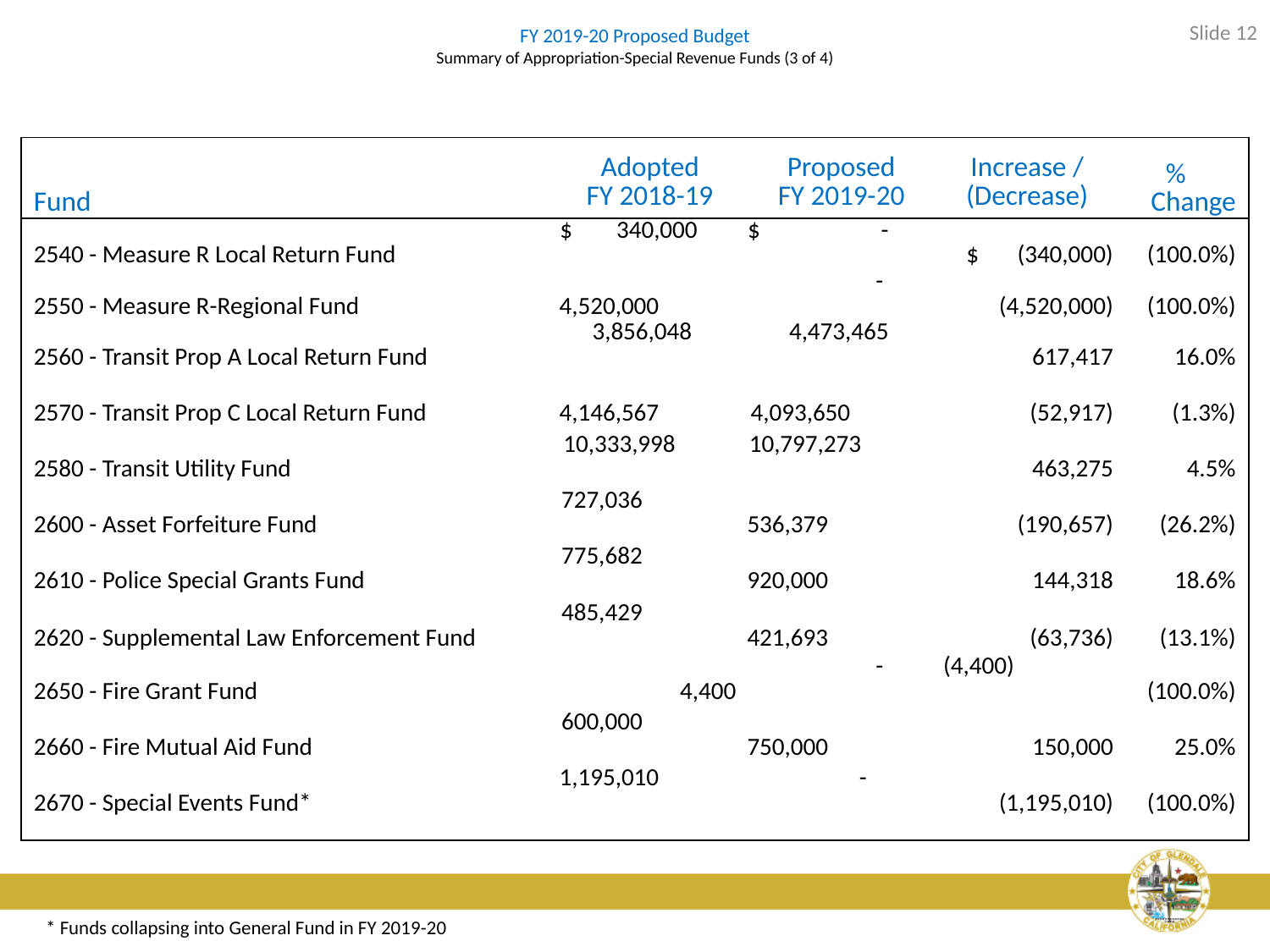

Slide 12
# FY 2019-20 Proposed Budget Summary of Appropriation-Special Revenue Funds (3 of 4)
| Fund | Adopted FY 2018-19 | Proposed FY 2019-20 | Increase / (Decrease) | % Change |
| --- | --- | --- | --- | --- |
| 2540 - Measure R Local Return Fund | $ 340,000 | $ - | $ (340,000) | (100.0%) |
| 2550 - Measure R-Regional Fund | 4,520,000 | - | (4,520,000) | (100.0%) |
| 2560 - Transit Prop A Local Return Fund | 3,856,048 | 4,473,465 | 617,417 | 16.0% |
| 2570 - Transit Prop C Local Return Fund | 4,146,567 | 4,093,650 | (52,917) | (1.3%) |
| 2580 - Transit Utility Fund | 10,333,998 | 10,797,273 | 463,275 | 4.5% |
| 2600 - Asset Forfeiture Fund | 727,036 | 536,379 | (190,657) | (26.2%) |
| 2610 - Police Special Grants Fund | 775,682 | 920,000 | 144,318 | 18.6% |
| 2620 - Supplemental Law Enforcement Fund | 485,429 | 421,693 | (63,736) | (13.1%) |
| 2650 - Fire Grant Fund | 4,400 | - | (4,400) | (100.0%) |
| 2660 - Fire Mutual Aid Fund | 600,000 | 750,000 | 150,000 | 25.0% |
| 2670 - Special Events Fund\* | 1,195,010 | - | (1,195,010) | (100.0%) |
|  |  |  |  |  |
* Funds collapsing into General Fund in FY 2019-20